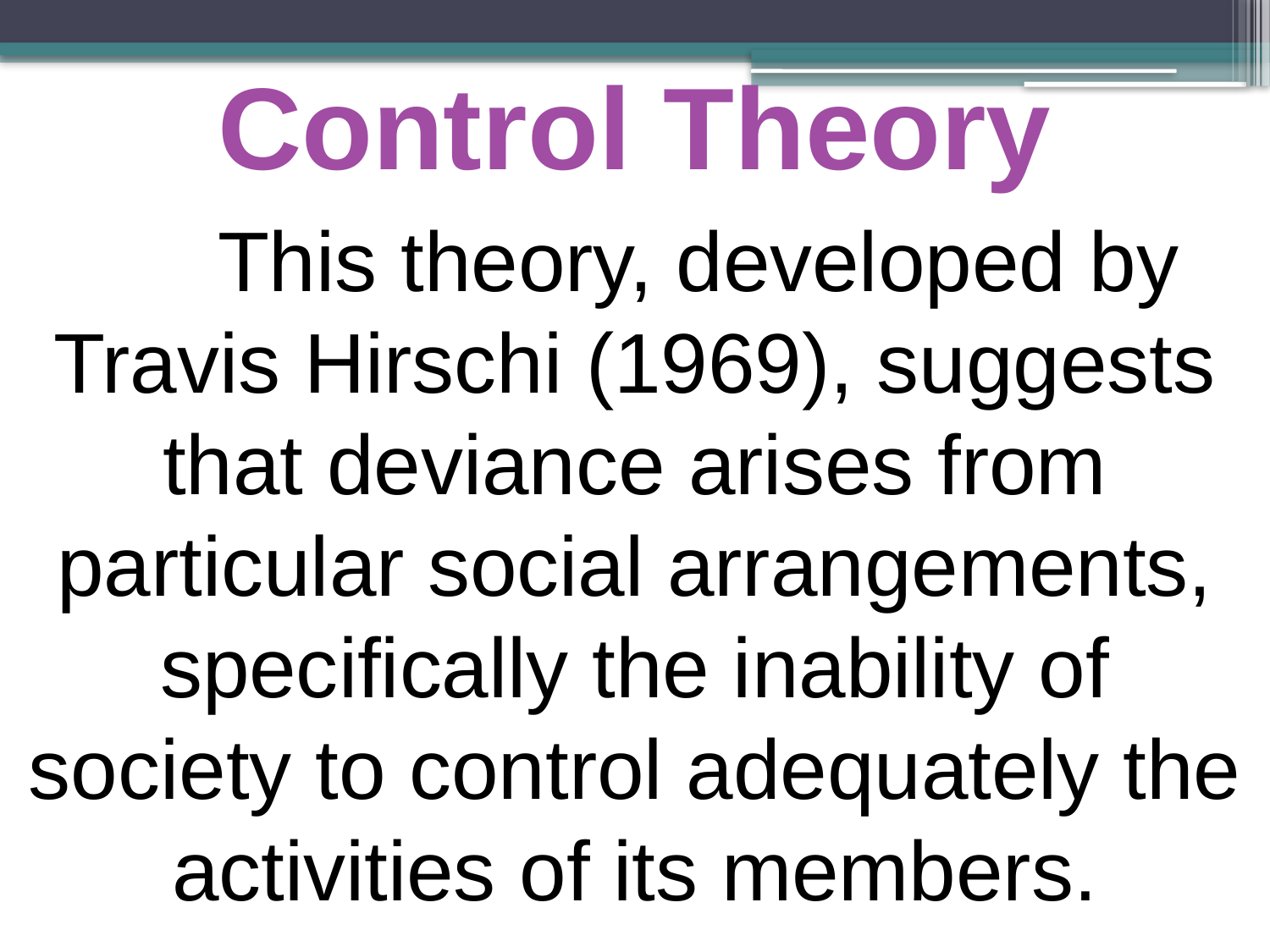

Control Theory
	This theory, developed by Travis Hirschi (1969), suggests that deviance arises from particular social arrangements, specifically the inability of society to control adequately the activities of its members.